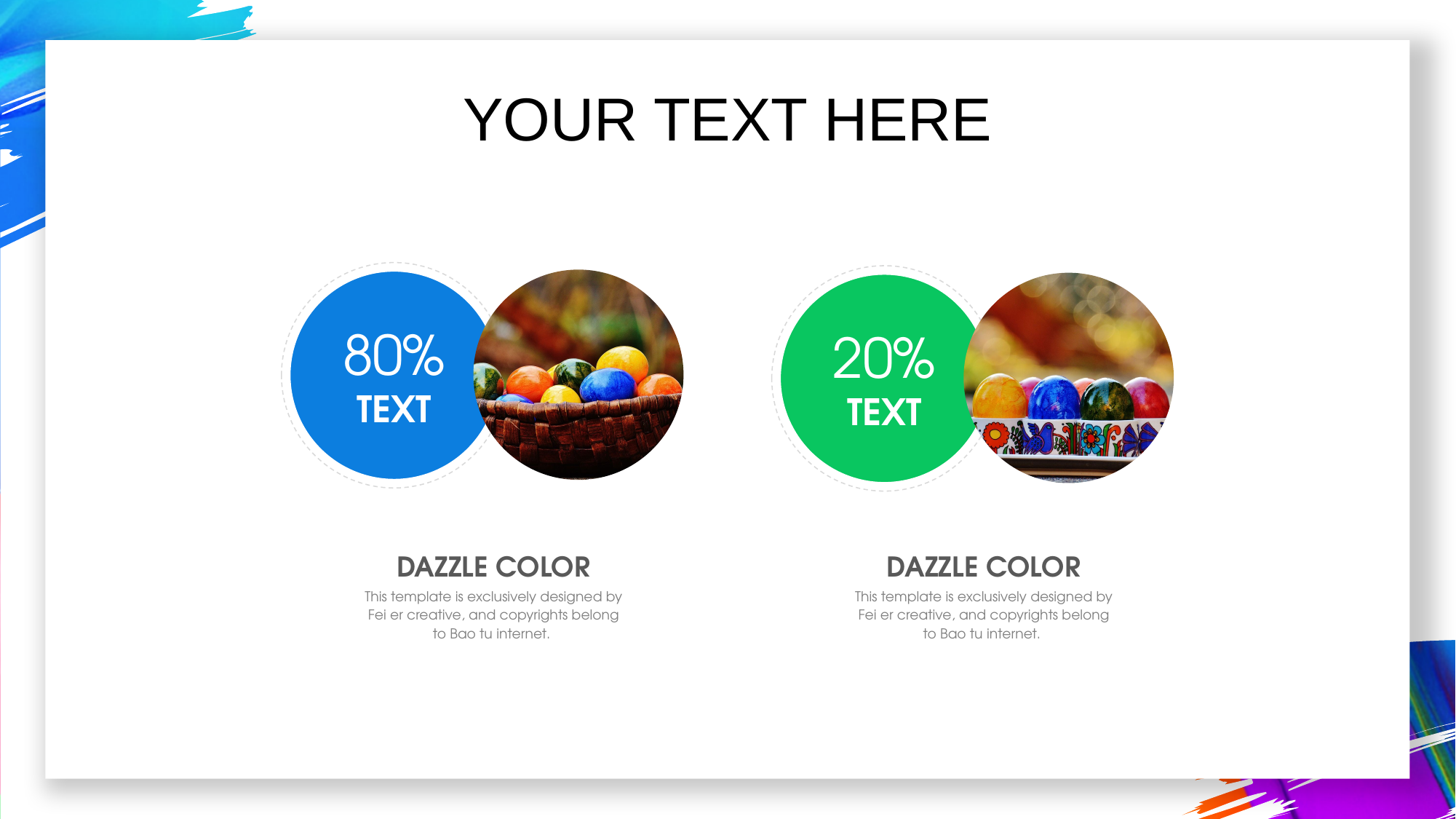

YOUR TEXT HERE

80%
TEXT

20%
TEXT
DAZZLE COLOR
This template is exclusively designed by Fei er creative, and copyrights belong to Bao tu internet.
DAZZLE COLOR
This template is exclusively designed by Fei er creative, and copyrights belong to Bao tu internet.